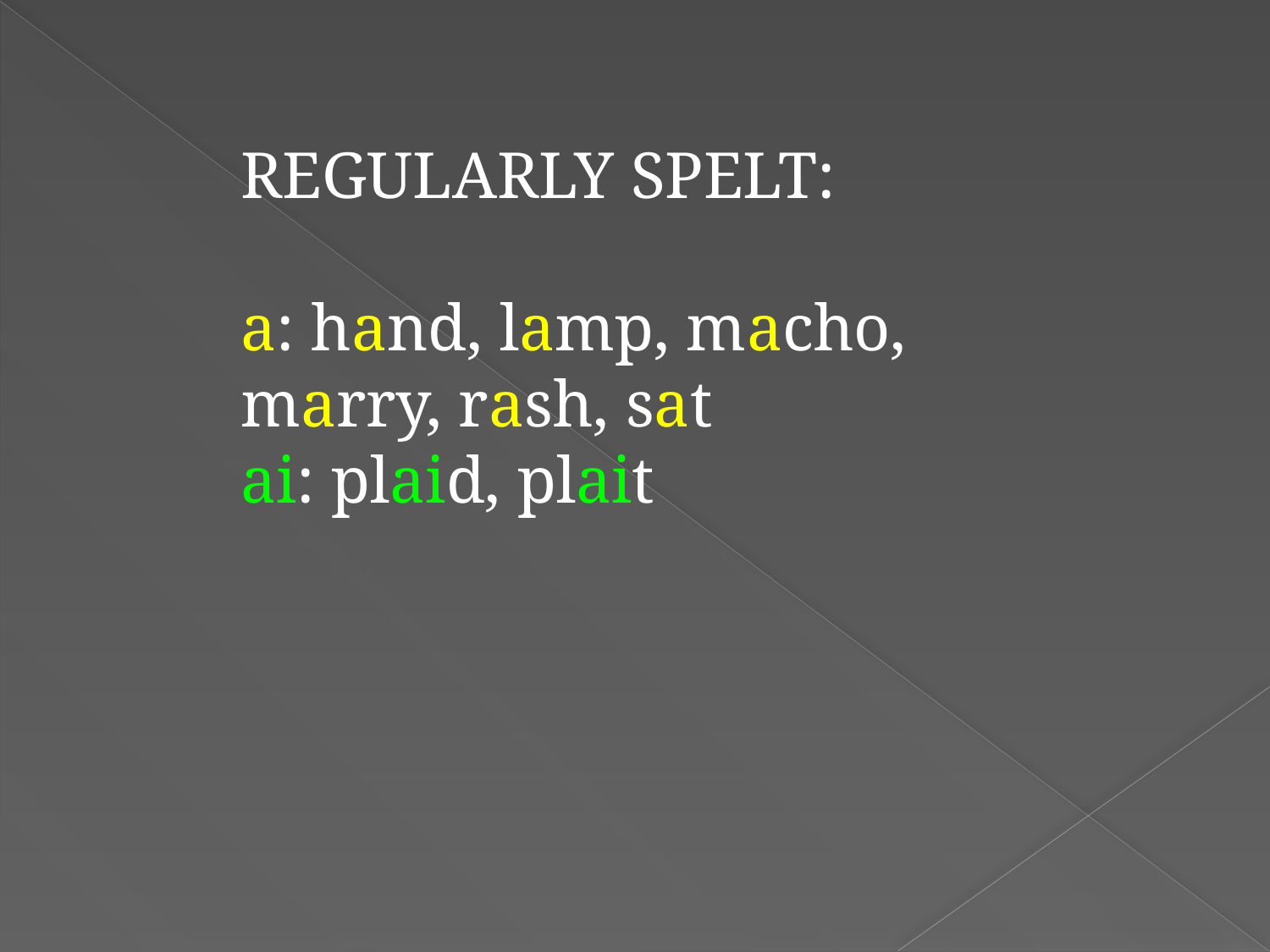

REGULARLY SPELT:

a: hand, lamp, macho, marry, rash, sat
ai: plaid, plait